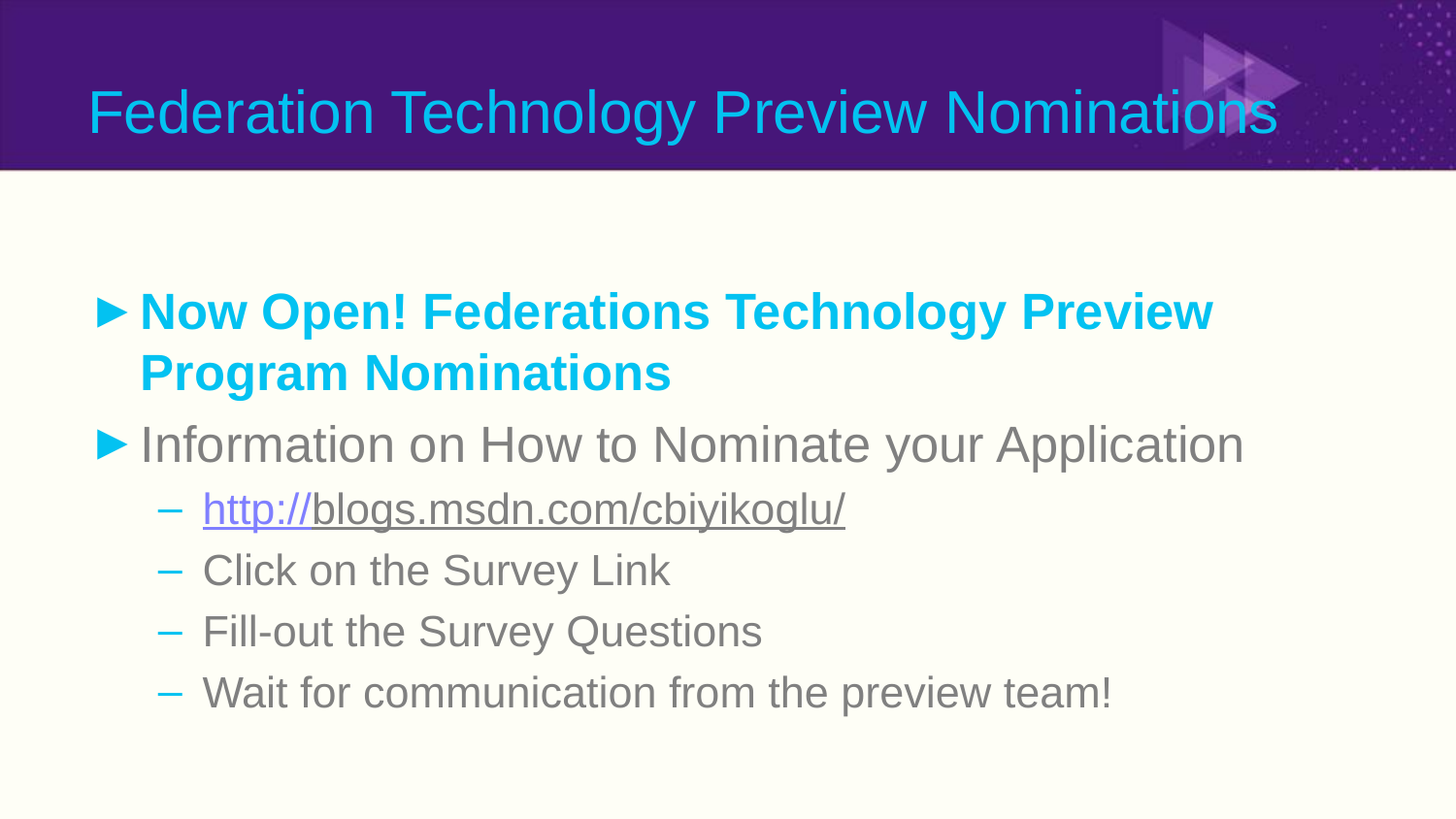

# Federation Technology Preview Nominations
Now Open! Federations Technology Preview Program Nominations
Information on How to Nominate your Application
http://blogs.msdn.com/cbiyikoglu/
Click on the Survey Link
Fill-out the Survey Questions
Wait for communication from the preview team!